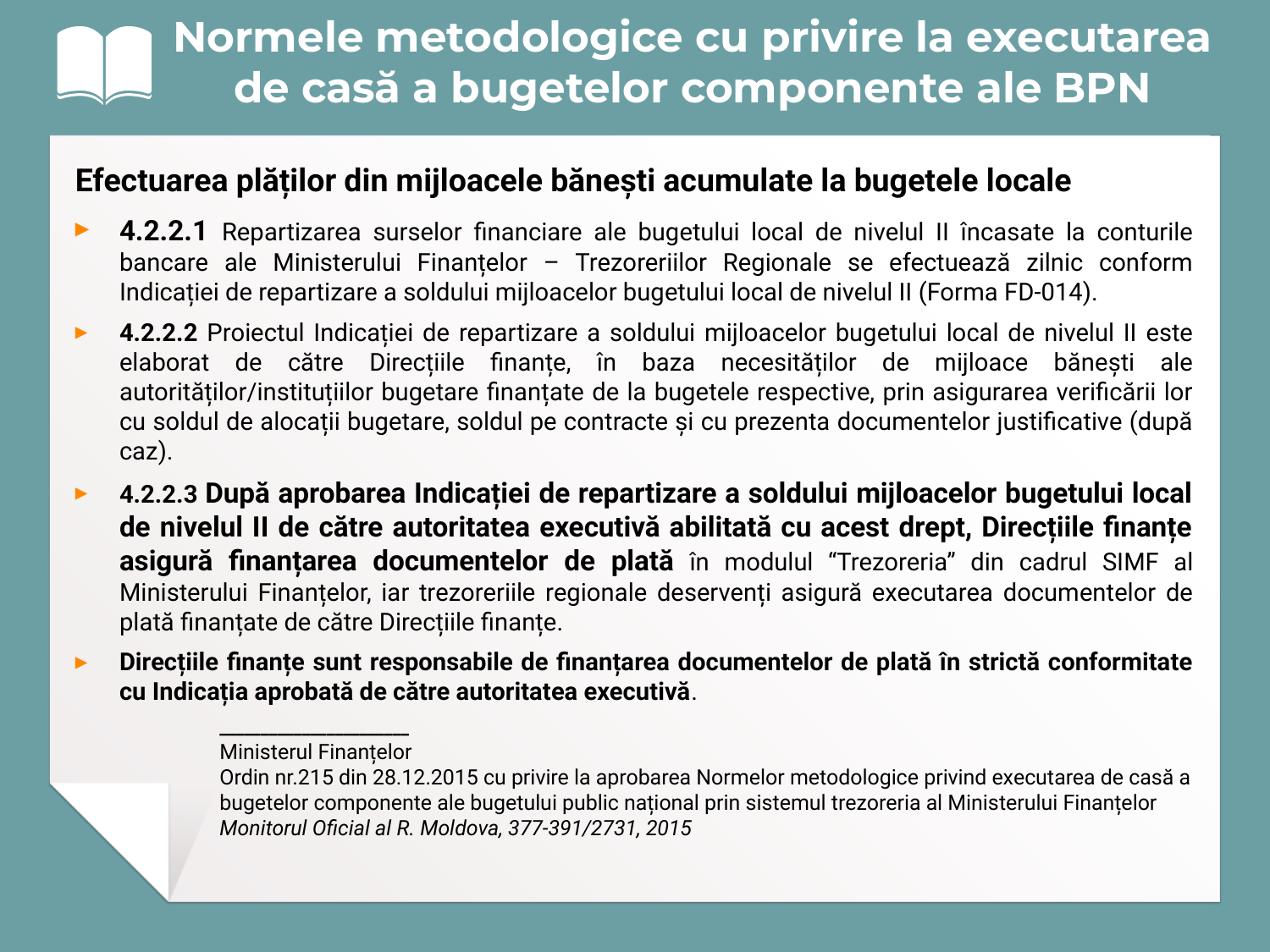

# Normele metodologice cu privire la executarea de casă a bugetelor componente ale BPN
Efectuarea plăților din mijloacele bănești acumulate la bugetele locale
4.2.2.1 Repartizarea surselor financiare ale bugetului local de nivelul II încasate la conturile bancare ale Ministerului Finanțelor – Trezoreriilor Regionale se efectuează zilnic conform Indicației de repartizare a soldului mijloacelor bugetului local de nivelul II (Forma FD-014).
4.2.2.2 Proiectul Indicației de repartizare a soldului mijloacelor bugetului local de nivelul II este elaborat de către Direcțiile finanțe, în baza necesităților de mijloace bănești ale autorităților/instituțiilor bugetare finanțate de la bugetele respective, prin asigurarea verificării lor cu soldul de alocații bugetare, soldul pe contracte și cu prezenta documentelor justificative (după caz).
4.2.2.3 După aprobarea Indicației de repartizare a soldului mijloacelor bugetului local de nivelul II de către autoritatea executivă abilitată cu acest drept, Direcțiile finanțe asigură finanțarea documentelor de plată în modulul “Trezoreria” din cadrul SIMF al Ministerului Finanțelor, iar trezoreriile regionale deservenți asigură executarea documentelor de plată finanțate de către Direcțiile finanțe.
Direcțiile finanțe sunt responsabile de finanțarea documentelor de plată în strictă conformitate cu Indicația aprobată de către autoritatea executivă.
_______________________
Ministerul Finanțelor
Ordin nr.215 din 28.12.2015 cu privire la aprobarea Normelor metodologice privind executarea de casă a bugetelor componente ale bugetului public național prin sistemul trezoreria al Ministerului Finanțelor
Monitorul Oficial al R. Moldova, 377-391/2731, 2015